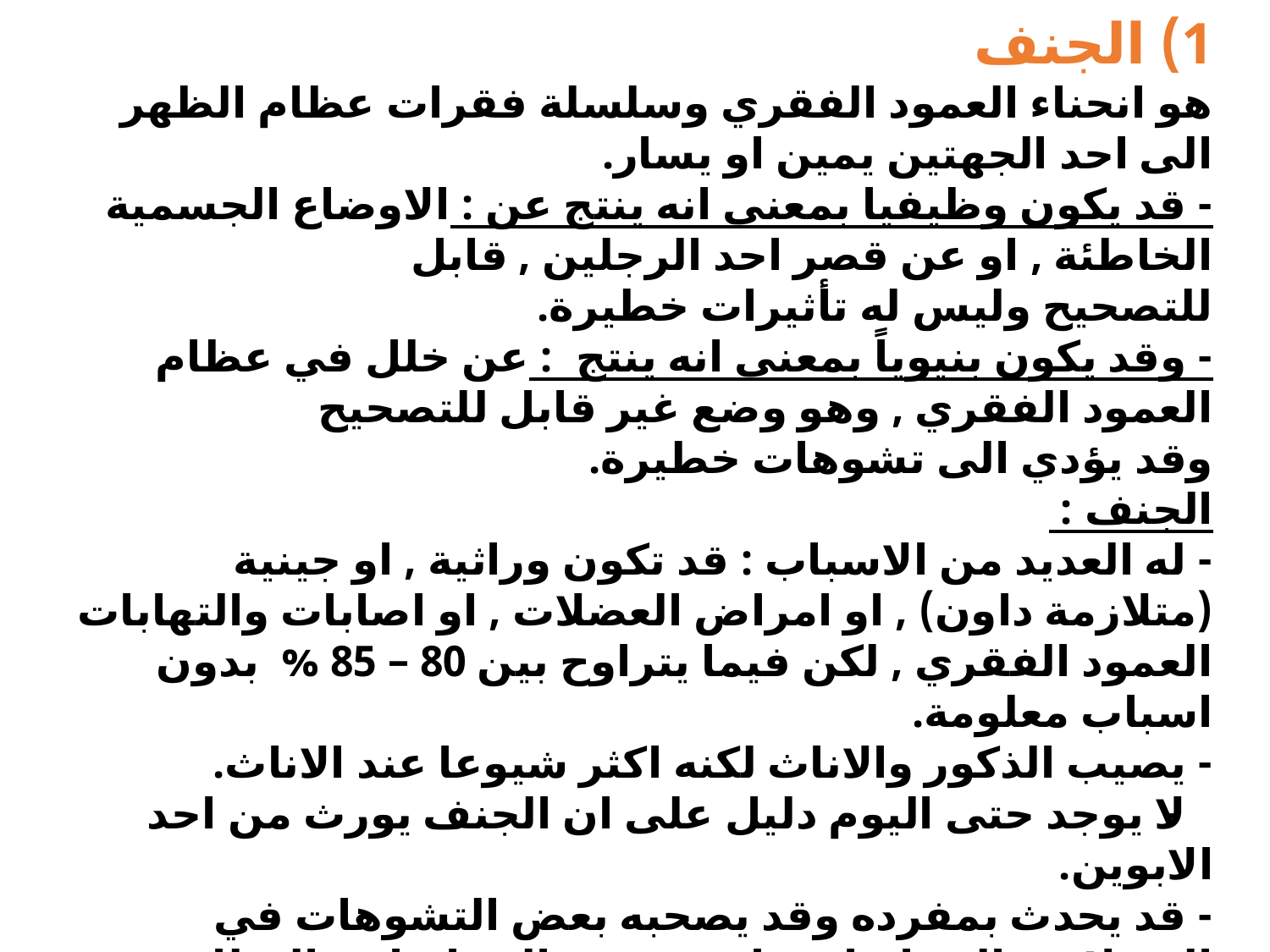

1) الجنف
هو انحناء العمود الفقري وسلسلة فقرات عظام الظهر الى احد الجهتين يمين او يسار.
- قد يكون وظيفيا بمعنى انه ينتج عن : الاوضاع الجسمية الخاطئة , او عن قصر احد الرجلين , قابل
للتصحيح وليس له تأثيرات خطيرة.
- وقد يكون بنيوياً بمعنى انه ينتج  : عن خلل في عظام العمود الفقري , وهو وضع غير قابل للتصحيح
وقد يؤدي الى تشوهات خطيرة.
الجنف :
- له العديد من الاسباب : قد تكون وراثية , او جينية (متلازمة داون) , او امراض العضلات , او اصابات والتهابات العمود الفقري , لكن فيما يتراوح بين 80 – 85 %  بدون اسباب معلومة.
- يصيب الذكور والاناث لكنه اكثر شيوعا عند الاناث.
- لا يوجد حتى اليوم دليل على ان الجنف يورث من احد الابوين.
- قد يحدث بمفرده وقد يصحبه بعض التشوهات في العضلات والمفاصل مثل : تقوس المفاصل و الشلل
الدماغي , والصلب المشقوق.